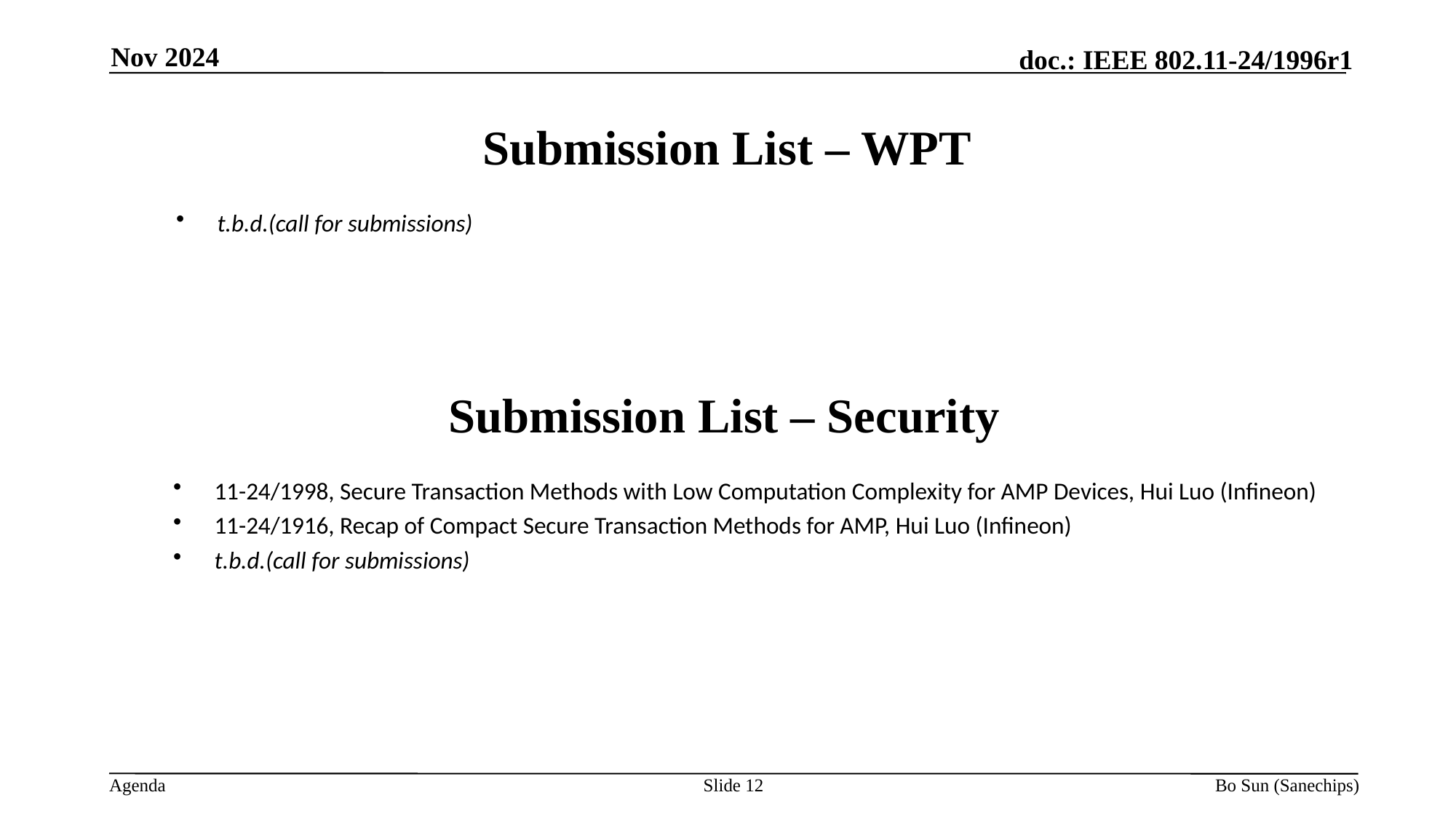

Nov 2024
Submission List – WPT
t.b.d.(call for submissions)

Submission List – Security
11-24/1998, Secure Transaction Methods with Low Computation Complexity for AMP Devices, Hui Luo (Infineon)
11-24/1916, Recap of Compact Secure Transaction Methods for AMP, Hui Luo (Infineon)
t.b.d.(call for submissions)

Slide 12
Bo Sun (Sanechips)